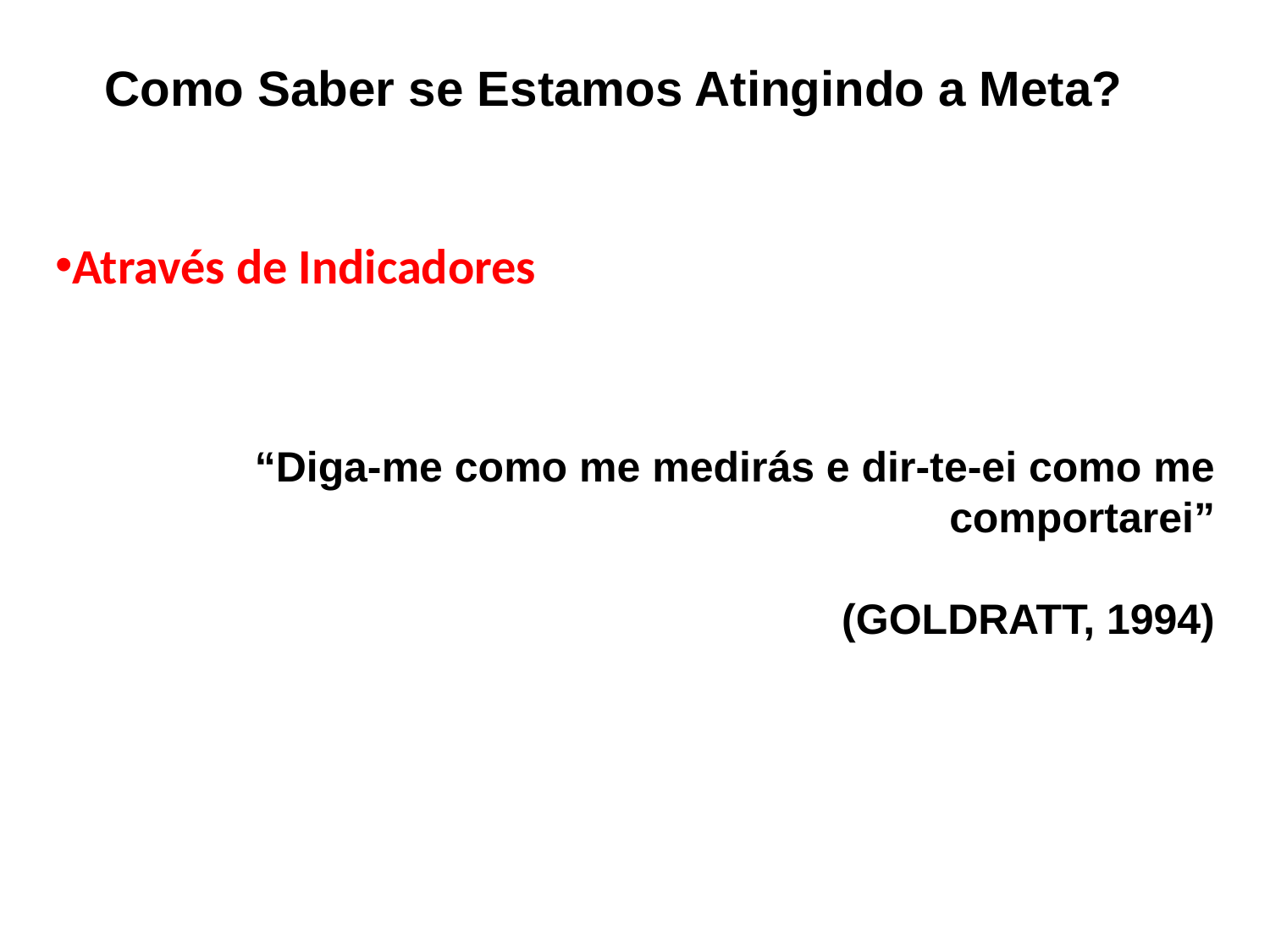

Como Saber se Estamos Atingindo a Meta?

Através de Indicadores
“Diga-me como me medirás e dir-te-ei como me comportarei”

(GOLDRATT, 1994)